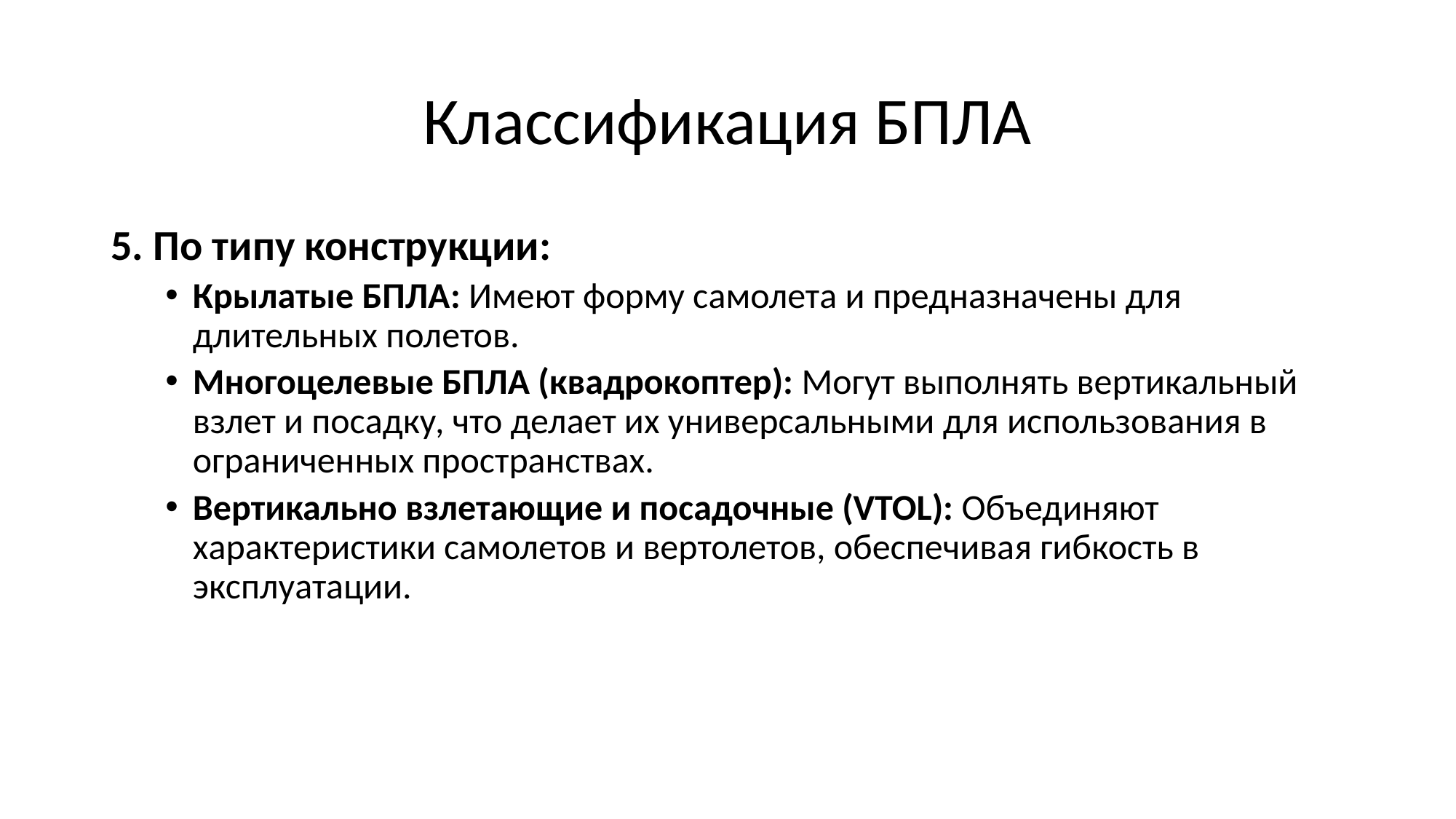

# Классификация БПЛА
5. По типу конструкции:
Крылатые БПЛА: Имеют форму самолета и предназначены для длительных полетов.
Многоцелевые БПЛА (квадрокоптер): Могут выполнять вертикальный взлет и посадку, что делает их универсальными для использования в ограниченных пространствах.
Вертикально взлетающие и посадочные (VTOL): Объединяют характеристики самолетов и вертолетов, обеспечивая гибкость в эксплуатации.